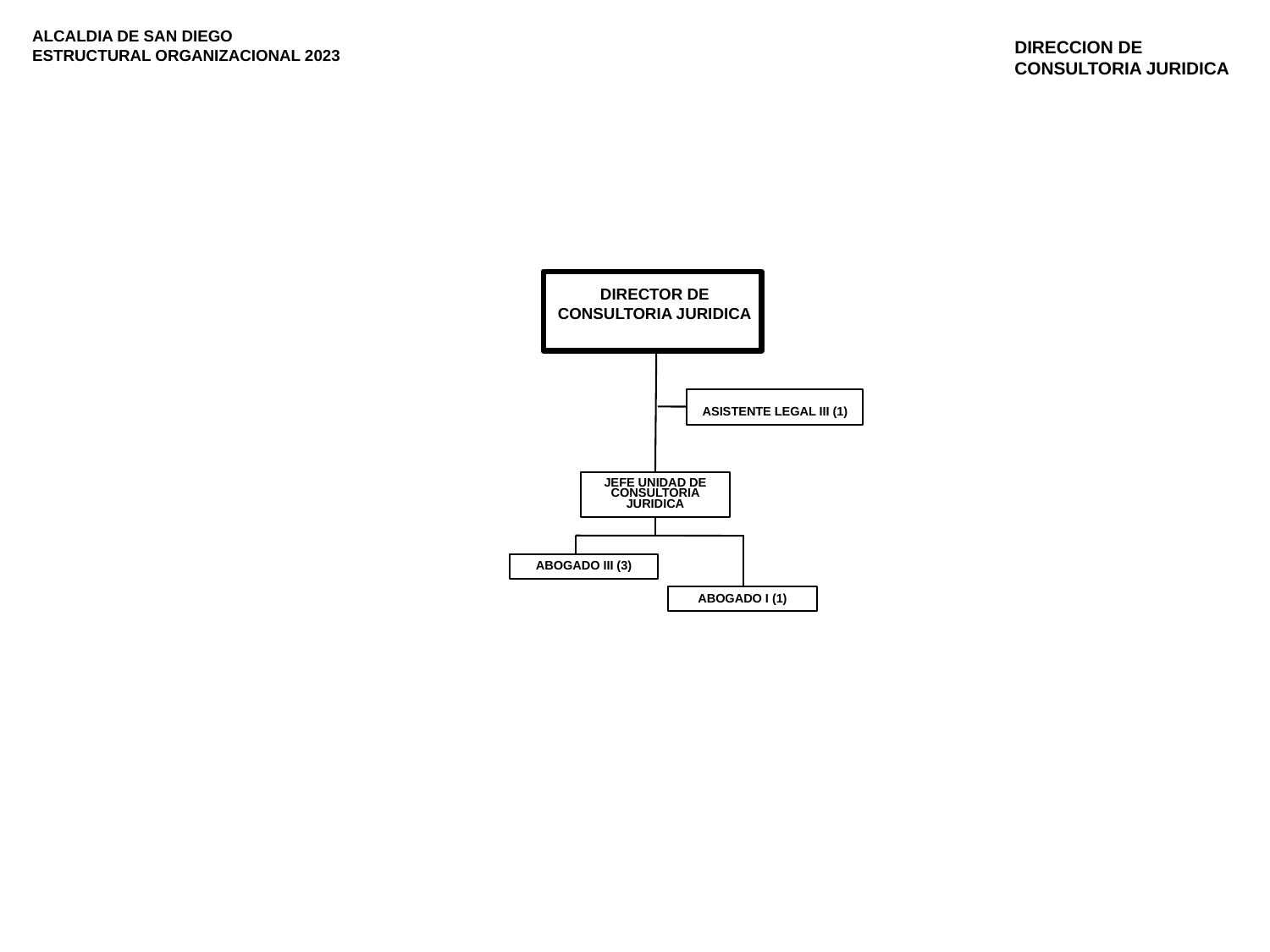

ALCALDIA DE SAN DIEGO
ESTRUCTURAL ORGANIZACIONAL 2023
DIRECCION DE CONSULTORIA JURIDICA

DIRECTOR DE CONSULTORIA JURIDICA
ASISTENTE LEGAL III (1)
JEFE UNIDAD DE CONSULTORIA JURIDICA
ABOGADO III (3)
ABOGADO I (1)